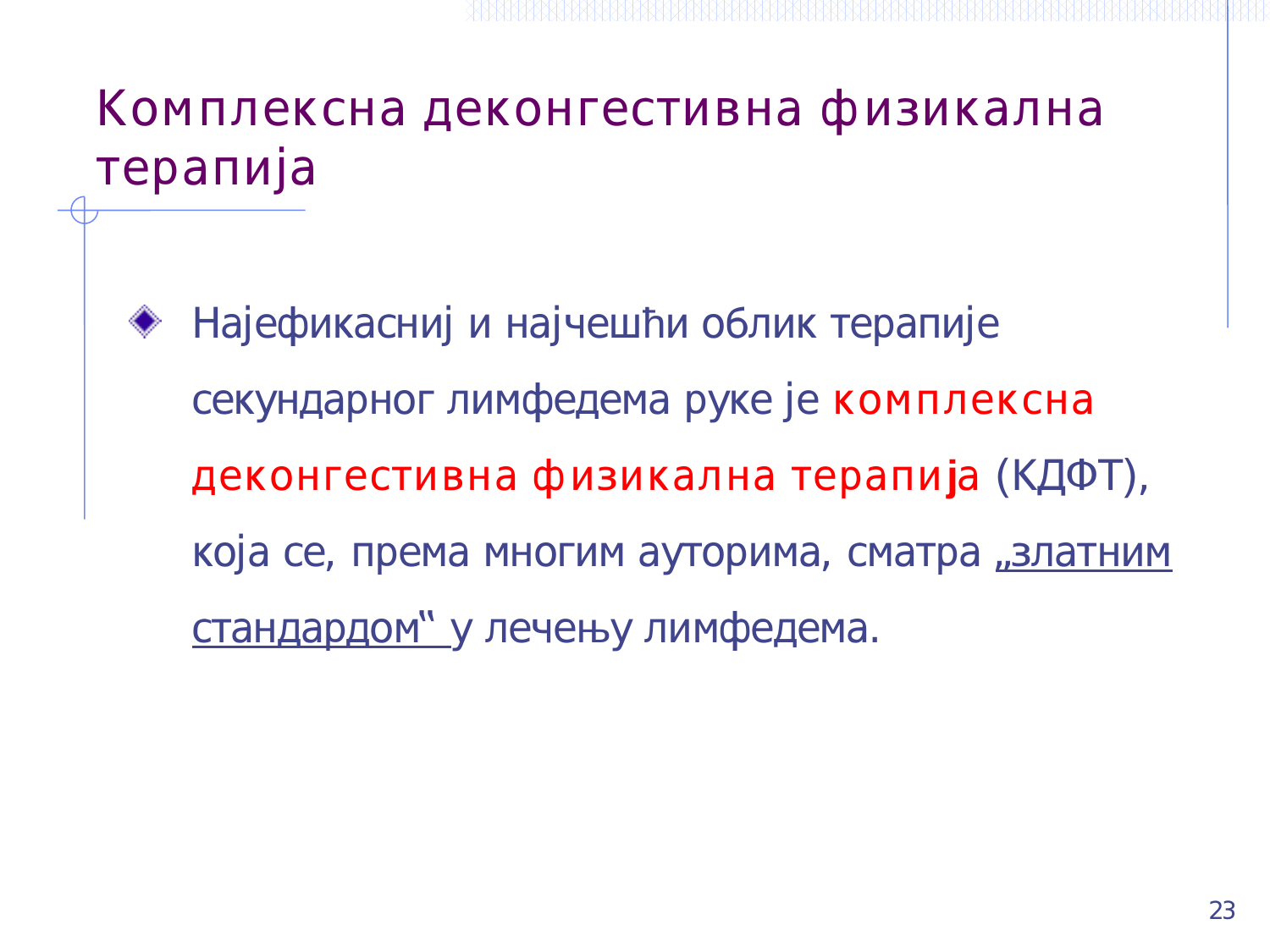

# Комплексна деконгестивна физикална терапија
Најефикасниј и најчешћи облик терапије секундарног лимфедема руке је комплексна деконгестивна физикална терапија (КДФТ), која се, према многим ауторима, сматра „златним стандардом“ у лечењу лимфедема.
23